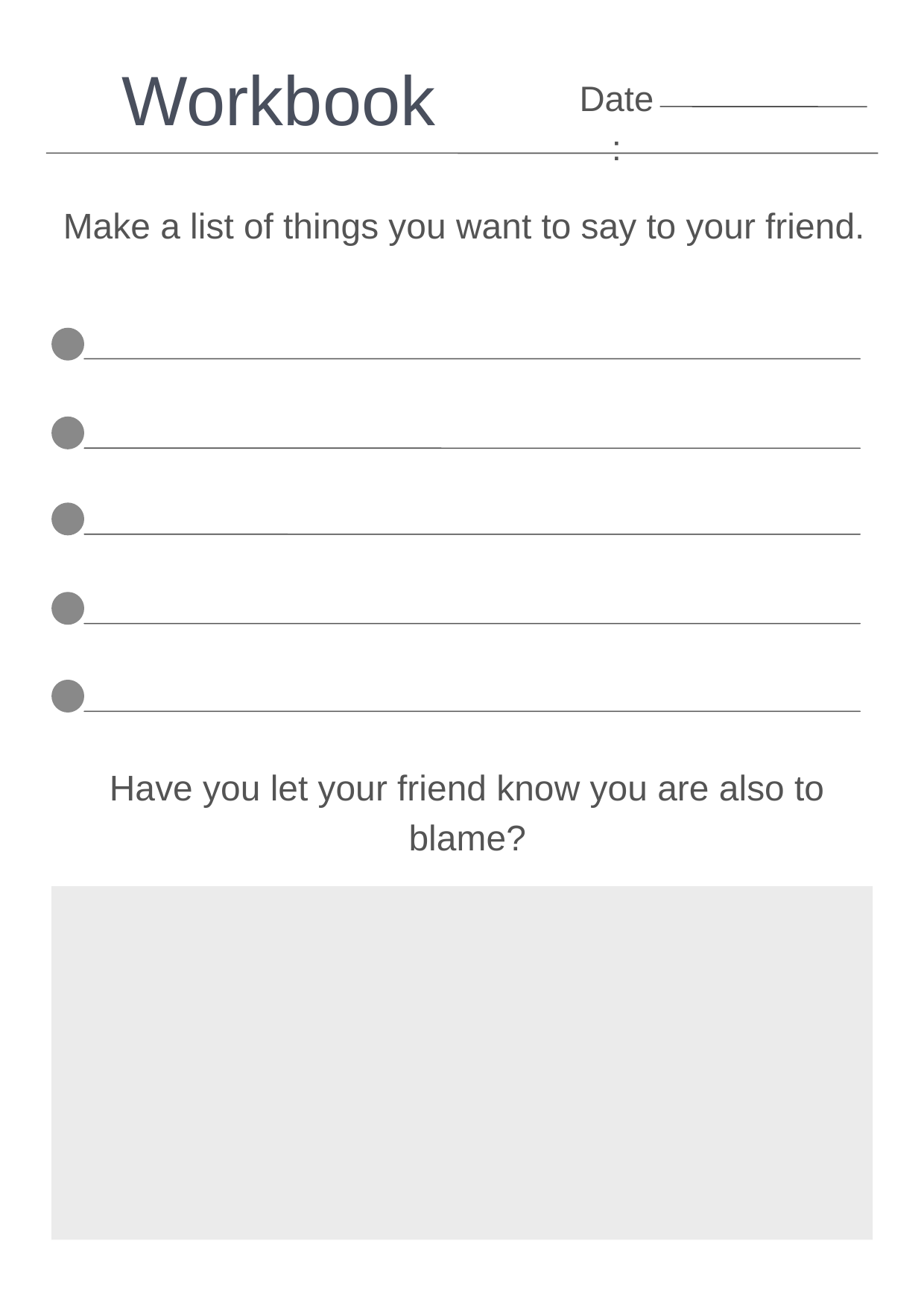

Workbook
Date:

Make a list of things you want to say to your friend.

Have you let your friend know you are also to blame?